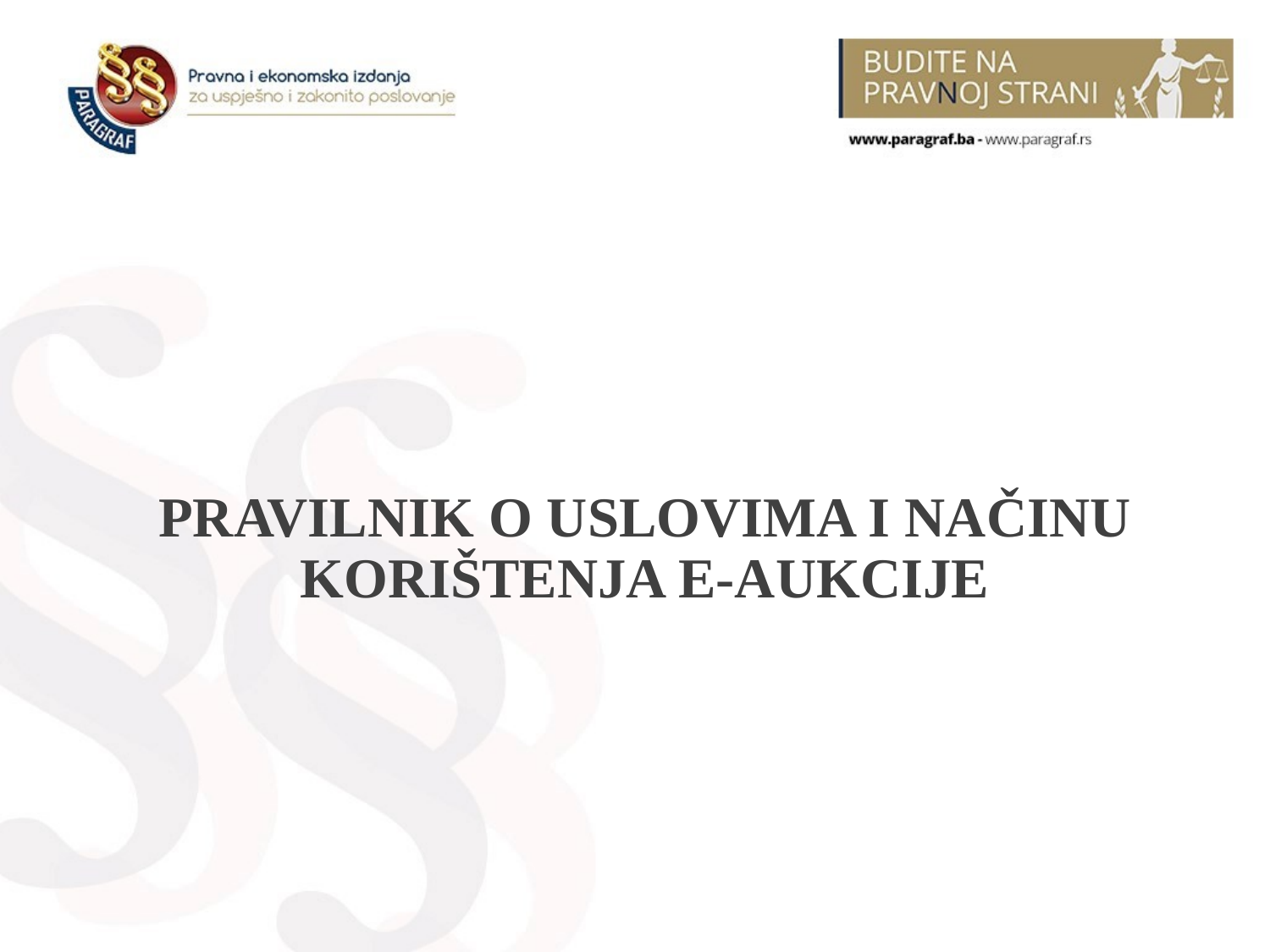

#

PRAVILNIK O USLOVIMA I NAČINU KORIŠTENJA E-AUKCIJE